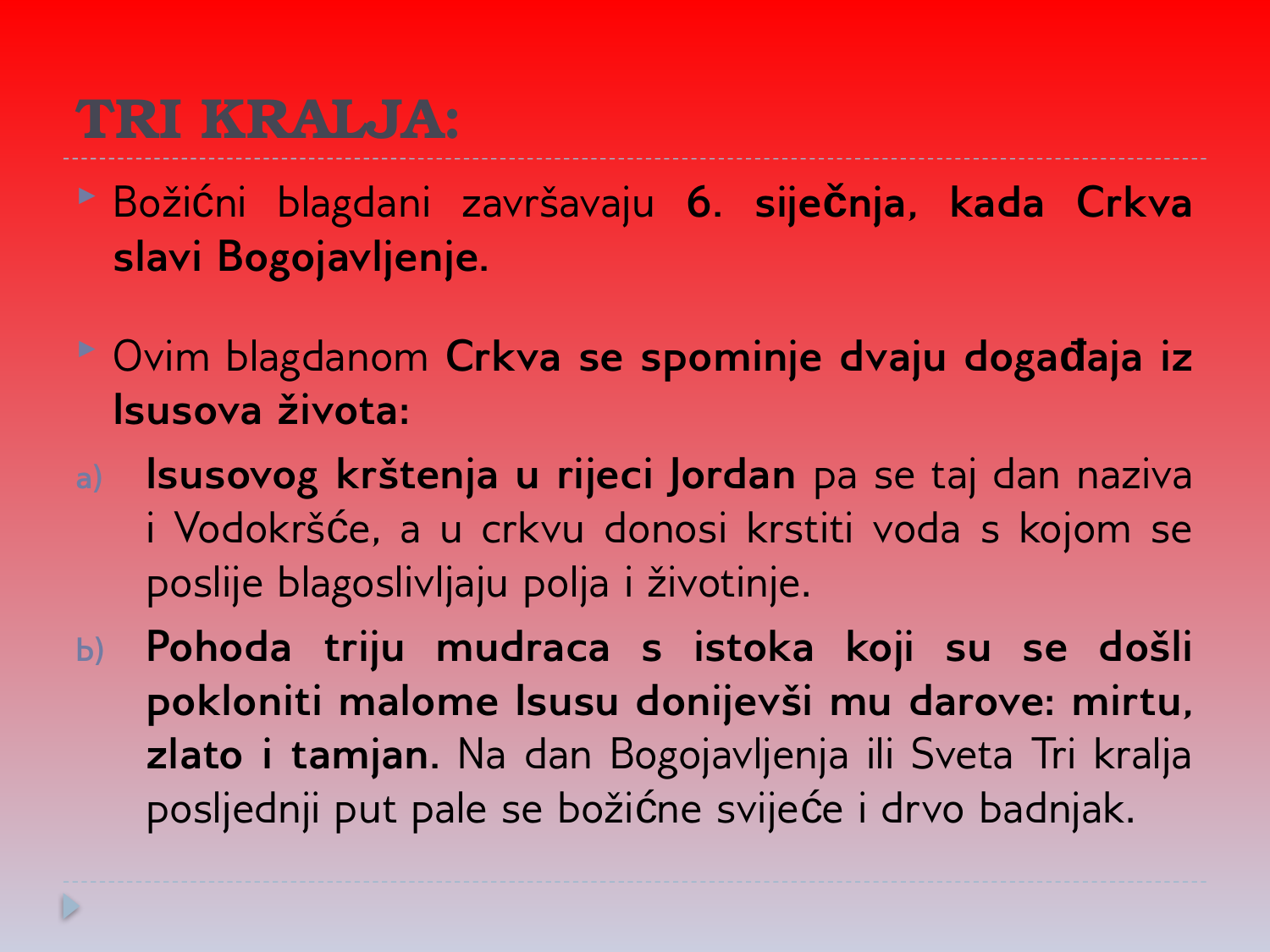

# TRI KRALJA:
Božićni blagdani završavaju 6. siječnja, kada Crkva slavi Bogojavljenje.

Ovim blagdanom Crkva se spominje dvaju događaja iz Isusova života:
Isusovog krštenja u rijeci Jordan pa se taj dan naziva i Vodokršće, a u crkvu donosi krstiti voda s kojom se poslije blagoslivljaju polja i životinje.
Pohoda triju mudraca s istoka koji su se došli pokloniti malome Isusu donijevši mu darove: mirtu, zlato i tamjan. Na dan Bogojavljenja ili Sveta Tri kralja posljednji put pale se božićne svijeće i drvo badnjak.